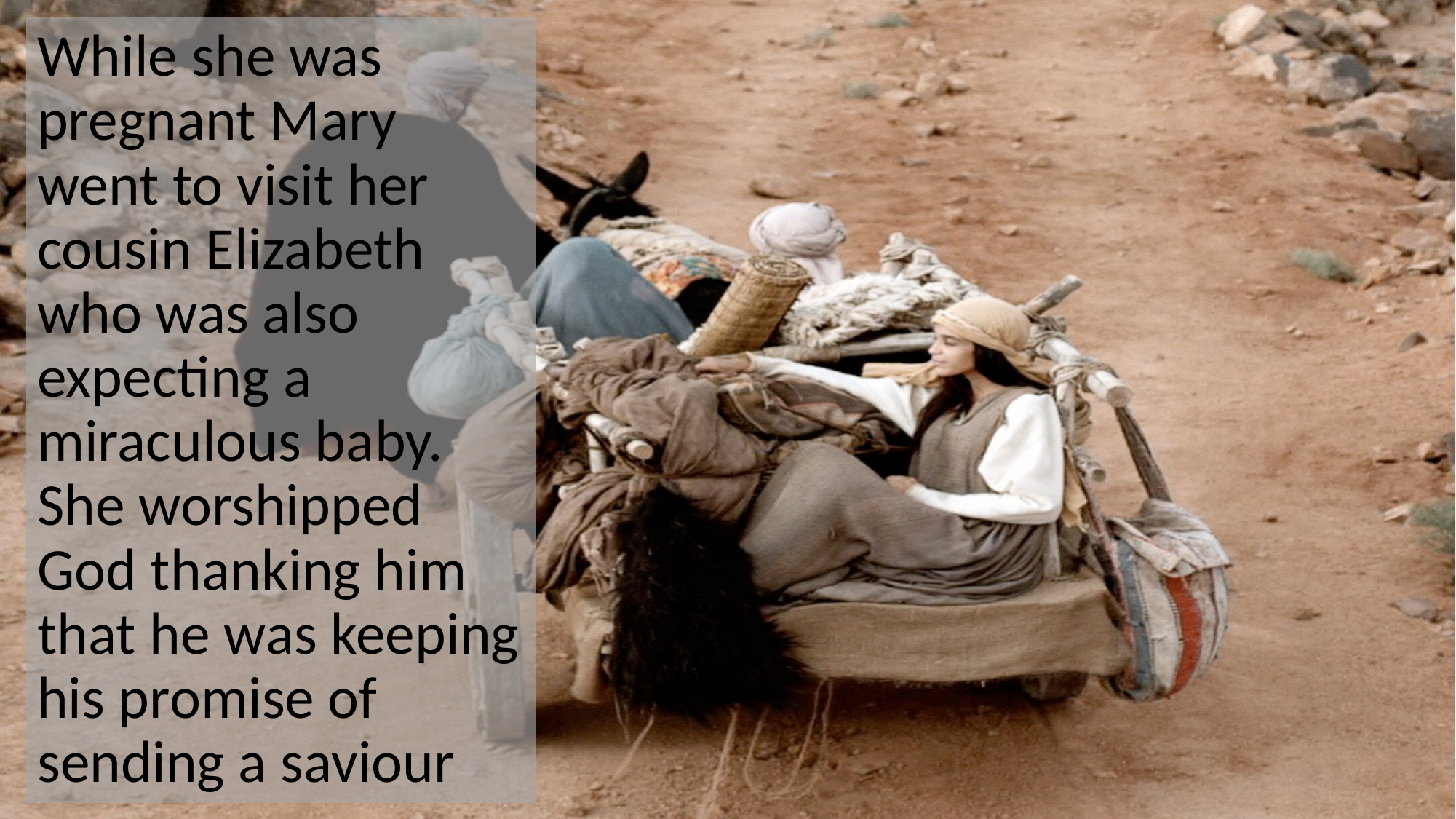

# While she was pregnant Mary went to visit her cousin Elizabeth who was also expecting a miraculous baby. She worshipped God thanking him that he was keeping his promise of sending a saviour